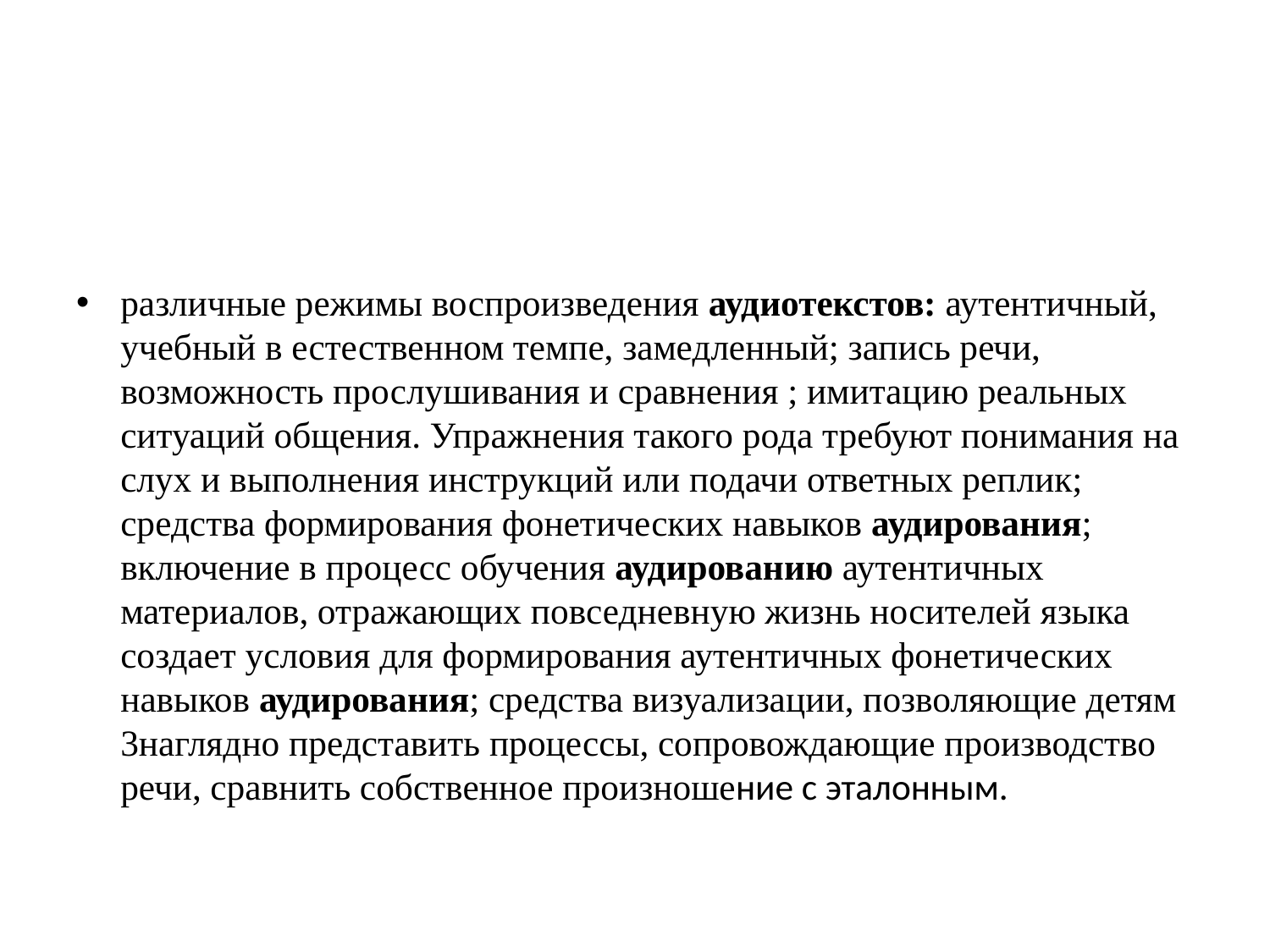

#

различные режимы воспроизведения аудиотекстов: аутентичный, учебный в естественном темпе, замедленный; запись речи, возможность прослушивания и сравнения ; имитацию реальных ситуаций общения. Упражнения такого рода требуют понимания на слух и выполнения инструкций или подачи ответных реплик; средства формирования фонетических навыков аудирования; включение в процесс обучения аудированию аутентичных материалов, отражающих повседневную жизнь носителей языка создает условия для формирования аутентичных фонетических навыков аудирования; средства визуализации, позволяющие детям 3наглядно представить процессы, сопровождающие производство речи, сравнить собственное произношение с эталонным.